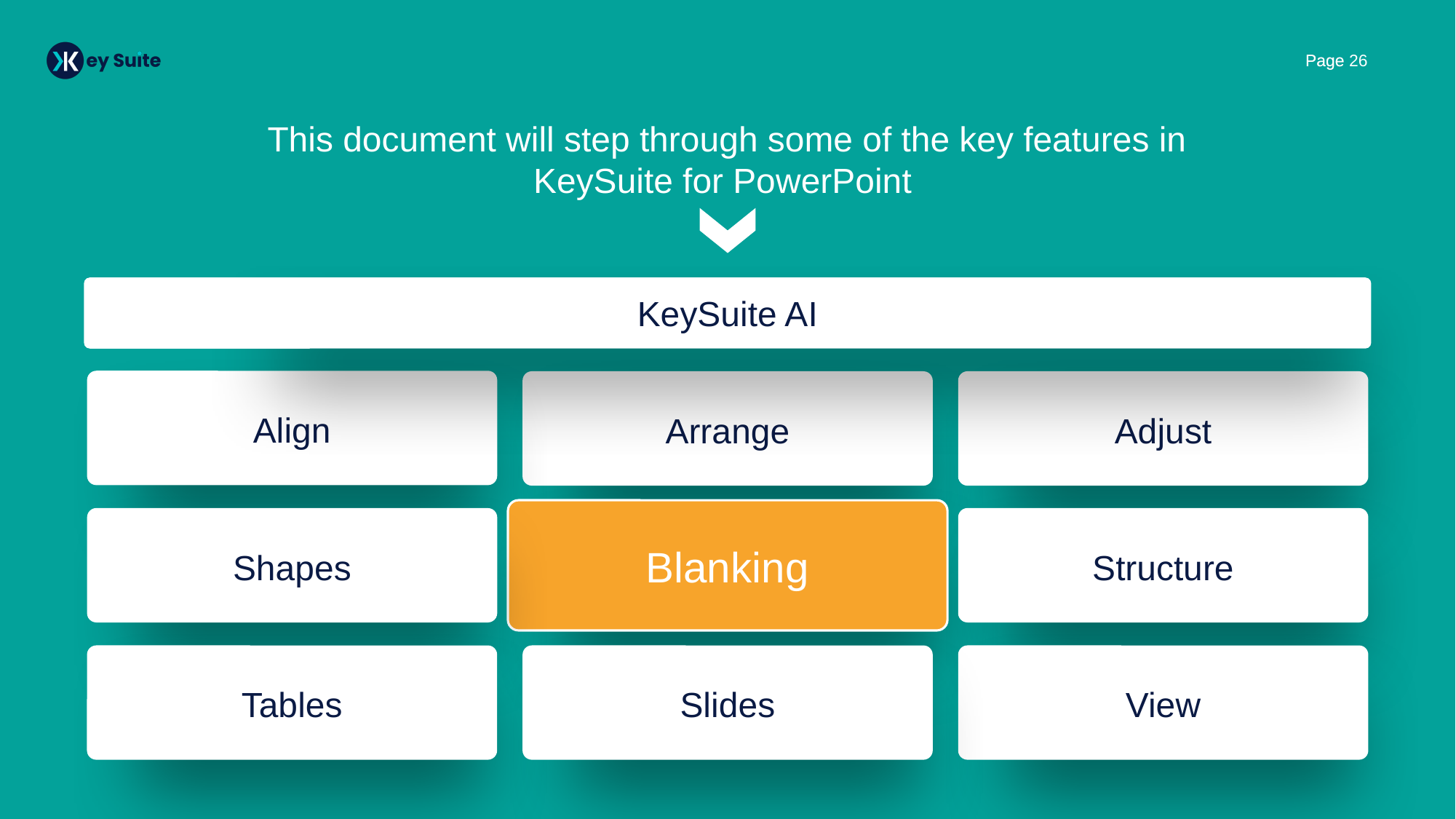

This document will step through some of the key features in KeySuite for PowerPoint

KeySuite AI

Align
Arrange
Adjust

Blanking
Shapes
Structure

Tables
Slides
View